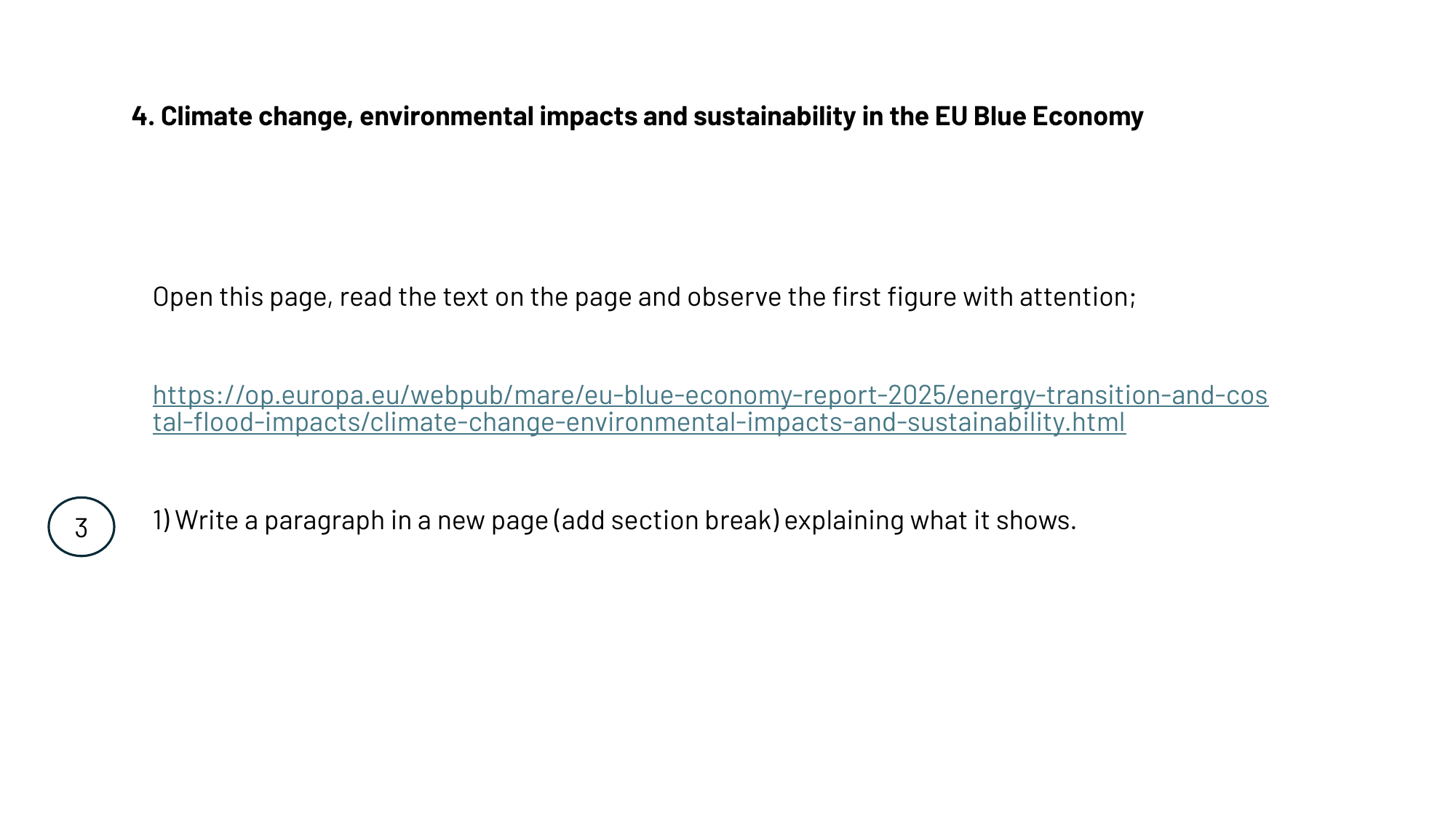

4. Climate change, environmental impacts and sustainability in the EU Blue Economy
Open this page, read the text on the page and observe the first figure with attention;

https://op.europa.eu/webpub/mare/eu-blue-economy-report-2025/energy-transition-and-costal-flood-impacts/climate-change-environmental-impacts-and-sustainability.html

1) Write a paragraph in a new page (add section break) explaining what it shows.

3